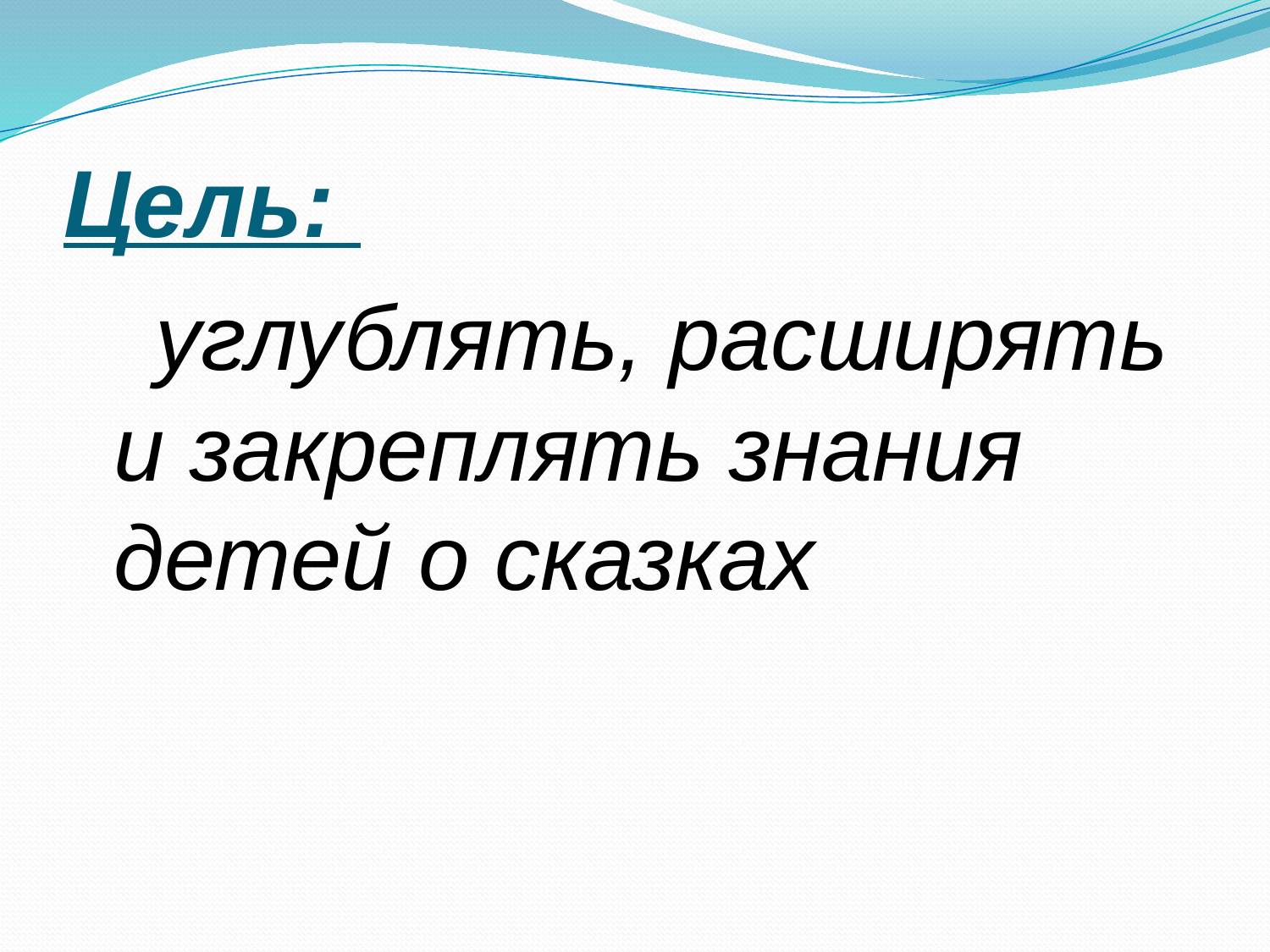

# Цель:
   углублять, расширять и закреплять знания детей о сказках